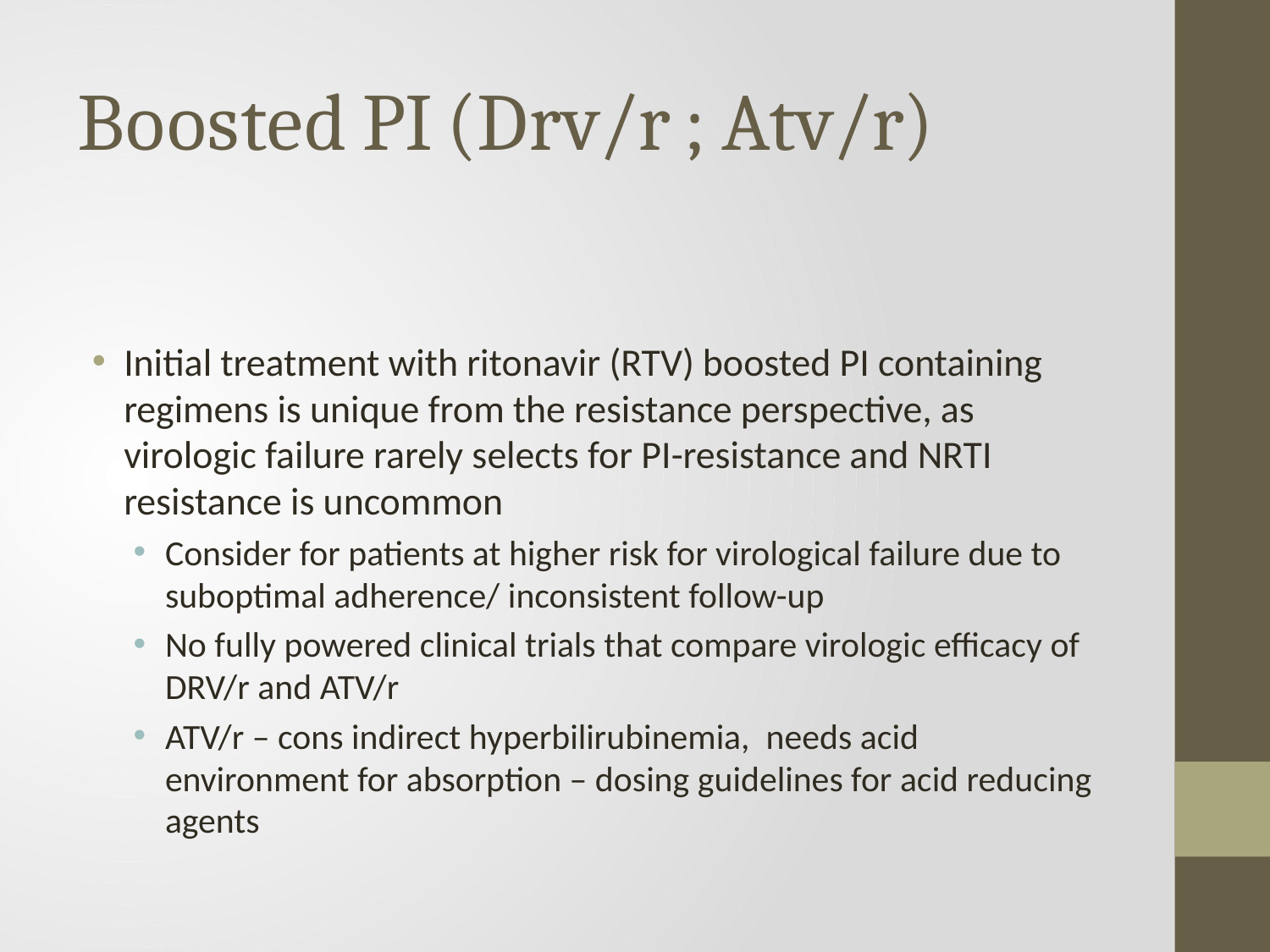

# Boosted PI (Drv/r ; Atv/r)

Initial treatment with ritonavir (RTV) boosted PI containing regimens is unique from the resistance perspective, as virologic failure rarely selects for PI-resistance and NRTI resistance is uncommon
Consider for patients at higher risk for virological failure due to suboptimal adherence/ inconsistent follow-up
No fully powered clinical trials that compare virologic efficacy of DRV/r and ATV/r
ATV/r – cons indirect hyperbilirubinemia,  needs acid environment for absorption – dosing guidelines for acid reducing agents